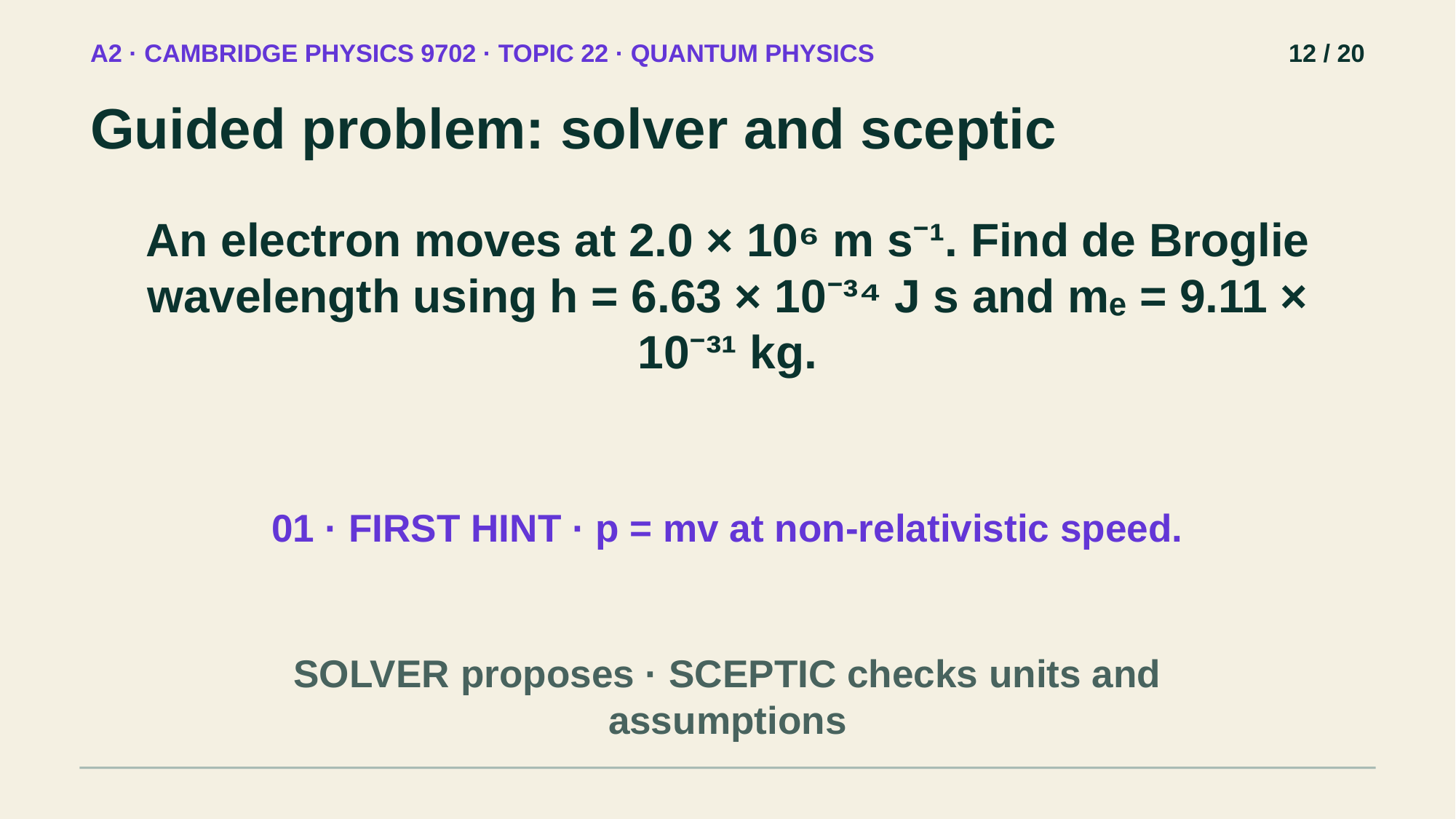

A2 · CAMBRIDGE PHYSICS 9702 · TOPIC 22 · QUANTUM PHYSICS
12 / 20
Guided problem: solver and sceptic
An electron moves at 2.0 × 10⁶ m s⁻¹. Find de Broglie wavelength using h = 6.63 × 10⁻³⁴ J s and mₑ = 9.11 × 10⁻³¹ kg.
01 · FIRST HINT · p = mv at non-relativistic speed.
SOLVER proposes · SCEPTIC checks units and assumptions